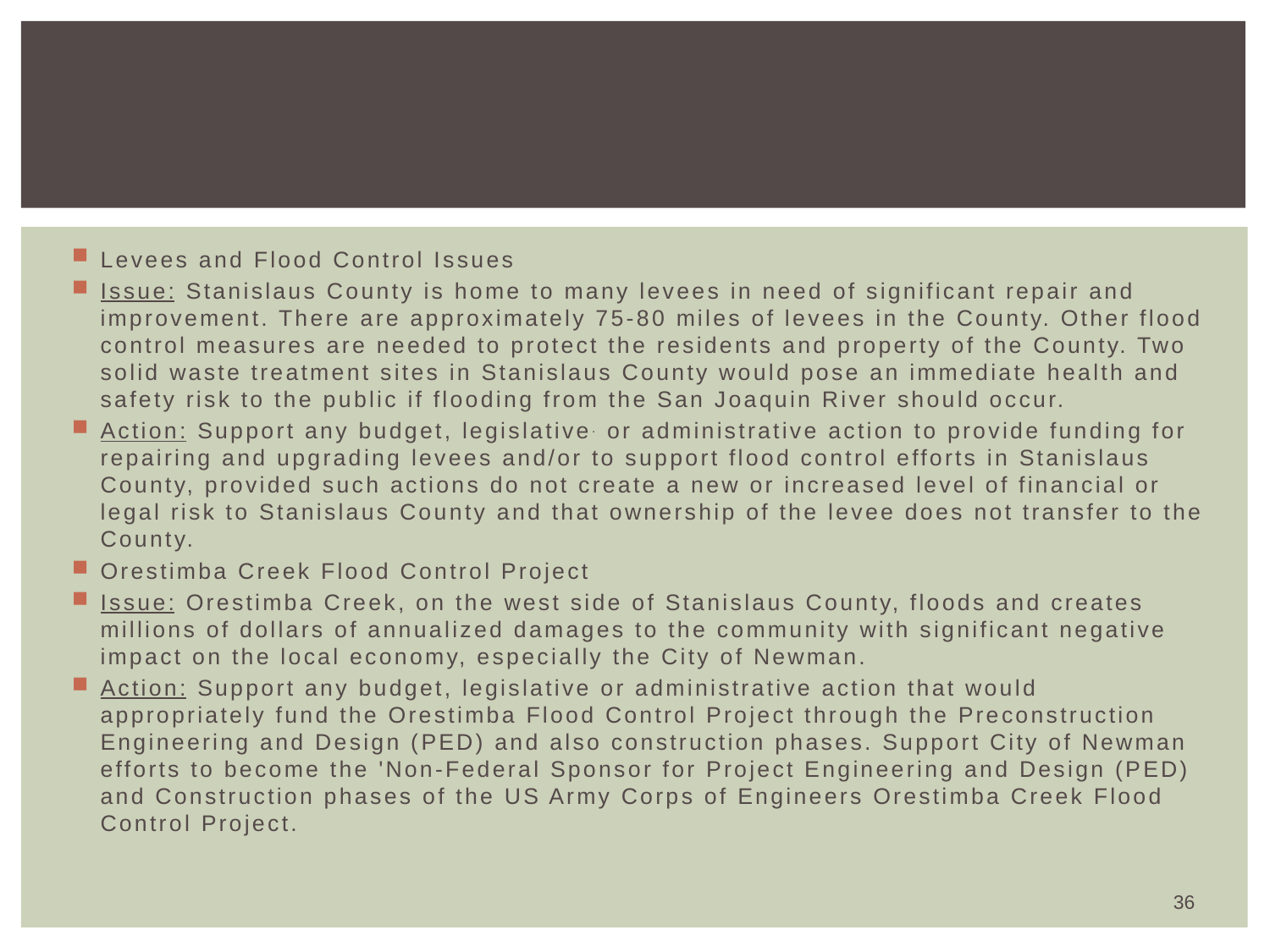

#
Levees and Flood Control Issues
Issue: Stanislaus County is home to many levees in need of significant repair and improvement. There are approximately 75-80 miles of levees in the County. Other flood control measures are needed to protect the residents and property of the County. Two solid waste treatment sites in Stanislaus County would pose an immediate health and safety risk to the public if flooding from the San Joaquin River should occur.
Action: Support any budget, legislative. or administrative action to provide funding for repairing and upgrading levees and/or to support flood control efforts in Stanislaus County, provided such actions do not create a new or increased level of financial or legal risk to Stanislaus County and that ownership of the levee does not transfer to the County.
Orestimba Creek Flood Control Project
Issue: Orestimba Creek, on the west side of Stanislaus County, floods and creates millions of dollars of annualized damages to the community with significant negative impact on the local economy, especially the City of Newman.
Action: Support any budget, legislative or administrative action that would appropriately fund the Orestimba Flood Control Project through the Preconstruction Engineering and Design (PED) and also construction phases. Support City of Newman efforts to become the 'Non-Federal Sponsor for Project Engineering and Design (PED) and Construction phases of the US Army Corps of Engineers Orestimba Creek Flood Control Project.

36